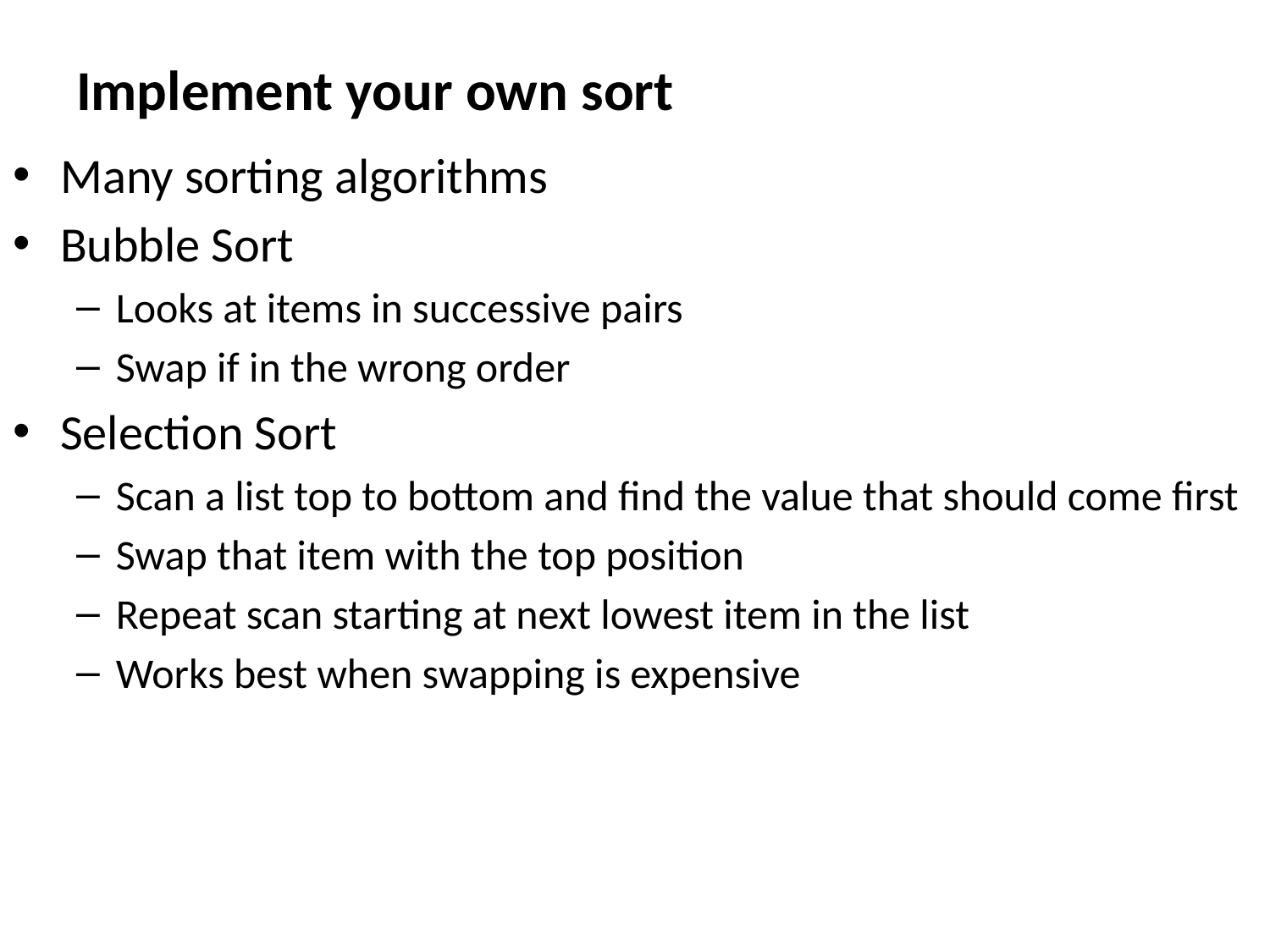

# Implement your own sort
Many sorting algorithms
Bubble Sort
Looks at items in successive pairs
Swap if in the wrong order
Selection Sort
Scan a list top to bottom and find the value that should come first
Swap that item with the top position
Repeat scan starting at next lowest item in the list
Works best when swapping is expensive